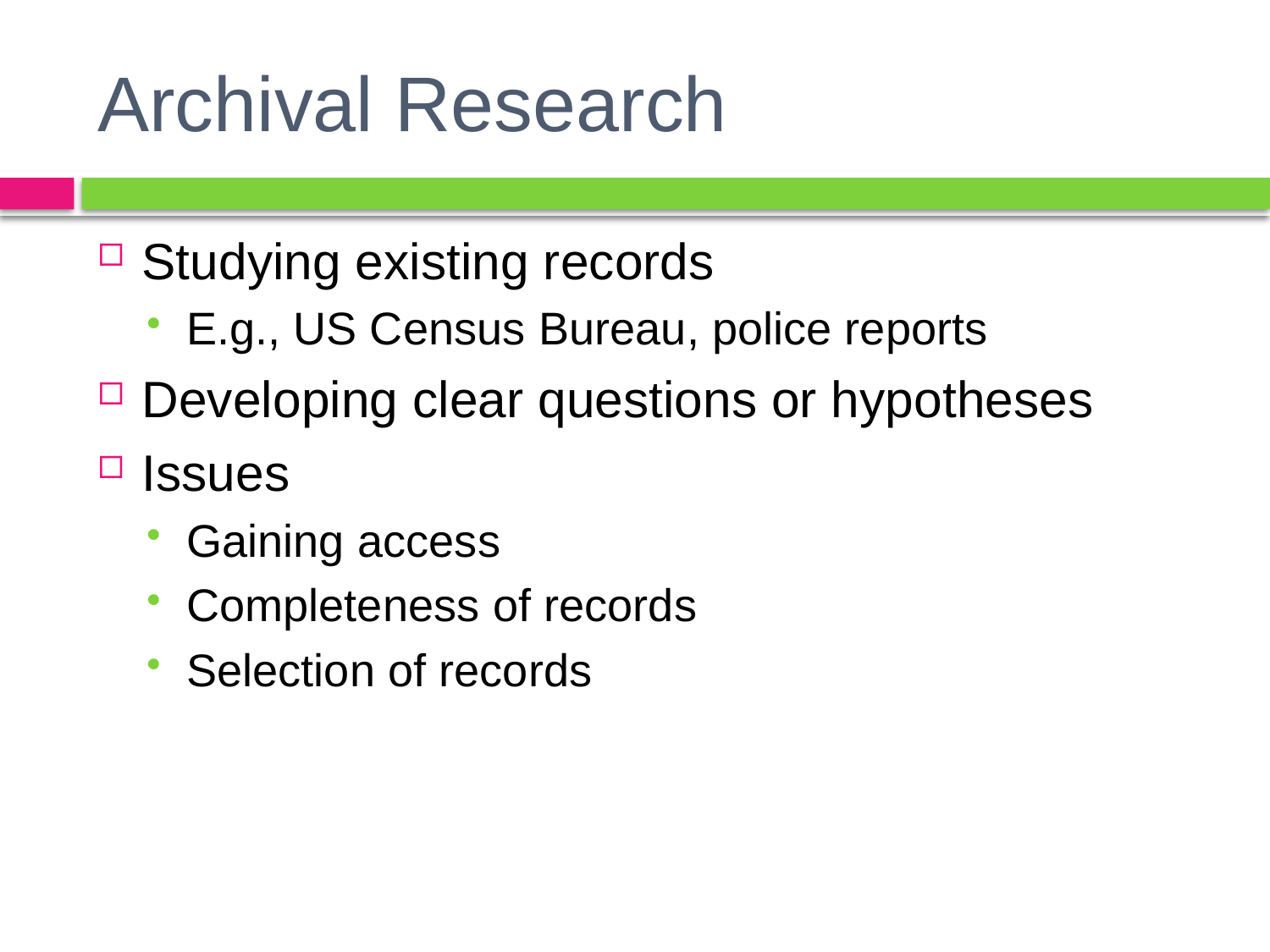

# Archival Research
Studying existing records
E.g., US Census Bureau, police reports
Developing clear questions or hypotheses
Issues
Gaining access
Completeness of records
Selection of records